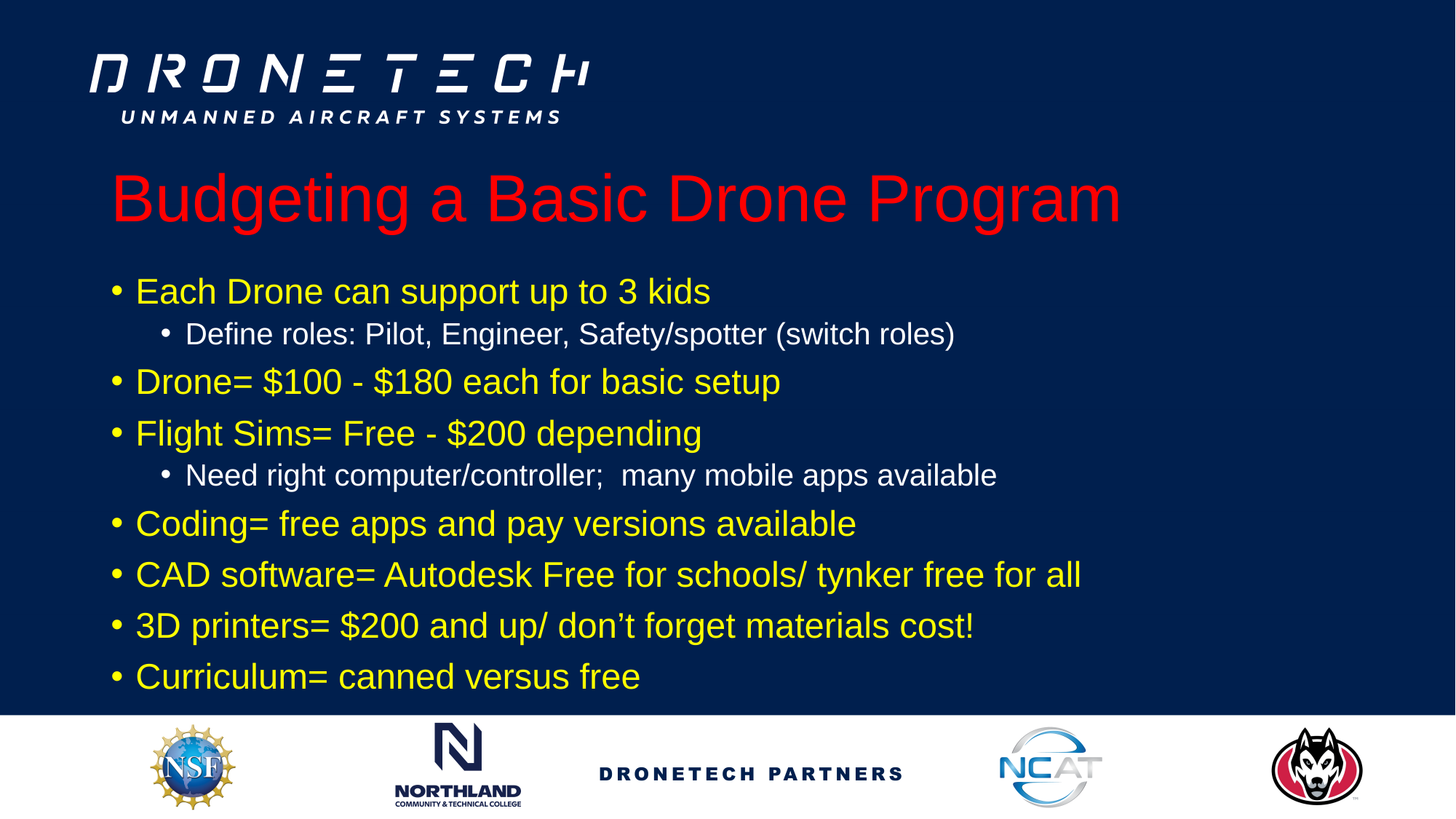

# Budgeting a Basic Drone Program
Each Drone can support up to 3 kids
Define roles: Pilot, Engineer, Safety/spotter (switch roles)
Drone= $100 - $180 each for basic setup
Flight Sims= Free - $200 depending
Need right computer/controller;  many mobile apps available
Coding= free apps and pay versions available
CAD software= Autodesk Free for schools/ tynker free for all
3D printers= $200 and up/ don’t forget materials cost!
Curriculum= canned versus free